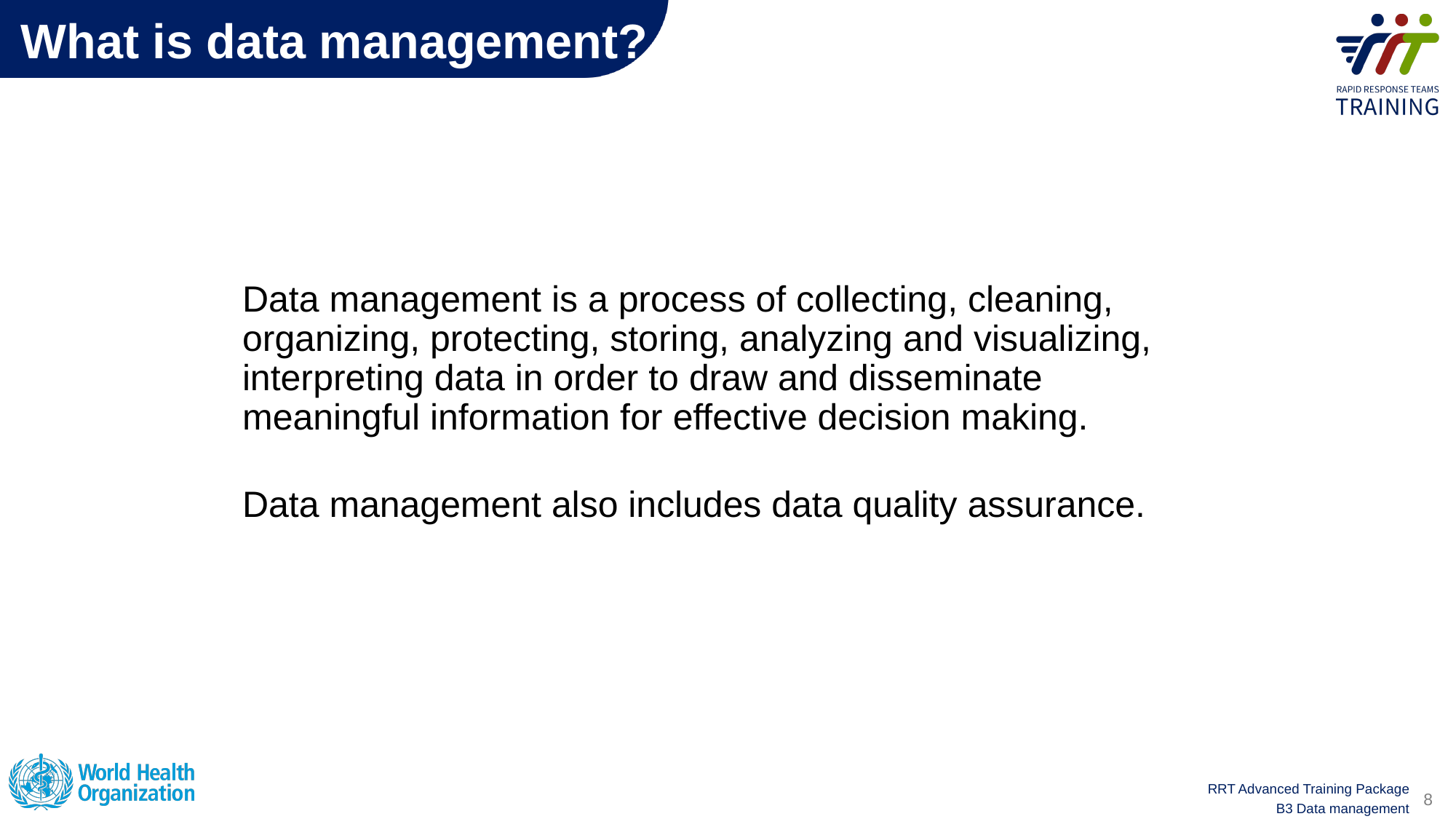

What is data management?
Data management is a process of collecting, cleaning, organizing, protecting, storing, analyzing and visualizing, interpreting data in order to draw and disseminate meaningful information for effective decision making.

Data management also includes data quality assurance.